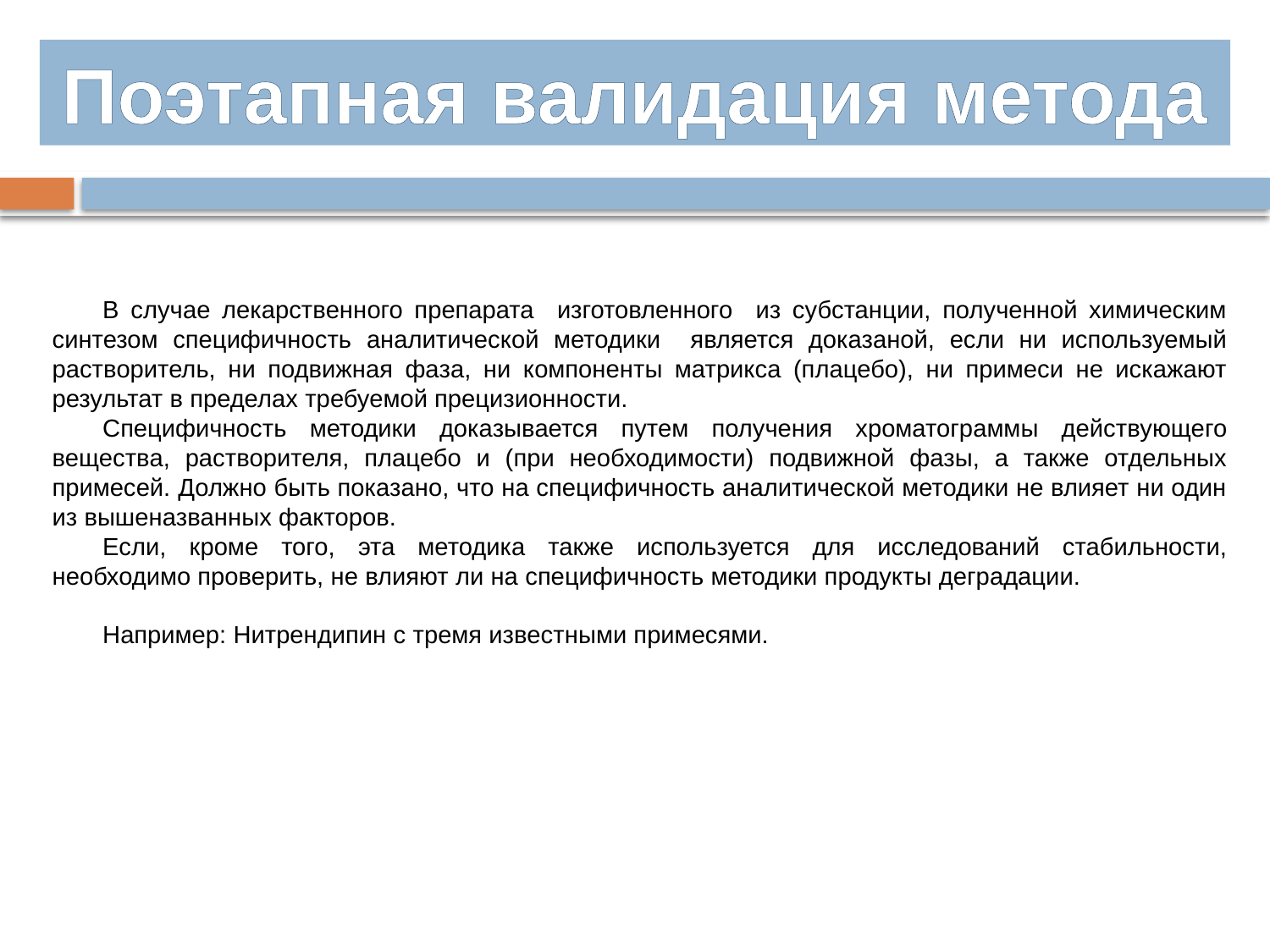

Поэтапная валидация метода
В случае лекарственного препарата  изготовленного  из субстанции, полученной химическим синтезом специфичность аналитической методики  является доказаной, если ни используемый растворитель, ни подвижная фаза, ни компоненты матрикса (плацебо), ни примеси не искажают результат в пределах требуемой прецизионности.
Специфичность методики доказывается путем получения хроматограммы действующего вещества, растворителя, плацебо и (при необходимости) подвижной фазы, а также отдельных примесей. Должно быть показано, что на специфичность аналитической методики не влияет ни один из вышеназванных факторов.
Если, кроме того, эта методика также используется для исследований стабильности, необходимо проверить, не влияют ли на специфичность методики продукты деградации.

Например: Нитрендипин с тремя известными примесями.